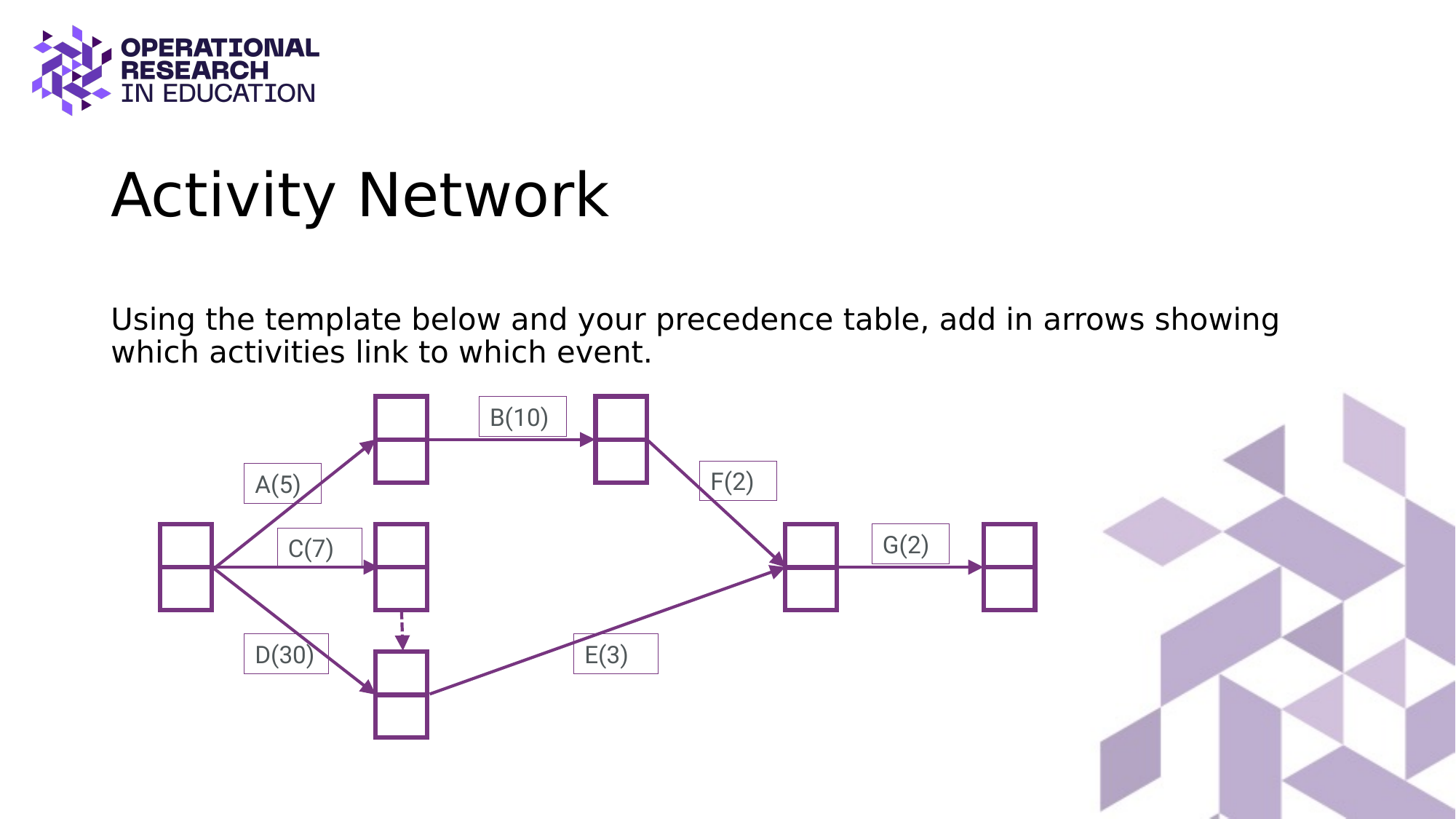

# Activity Network
Using the template below and your precedence table, add in arrows showing which activities link to which event.

B(10)

F(2)
A(5)

G(2)

C(7)
D(30)
E(3)